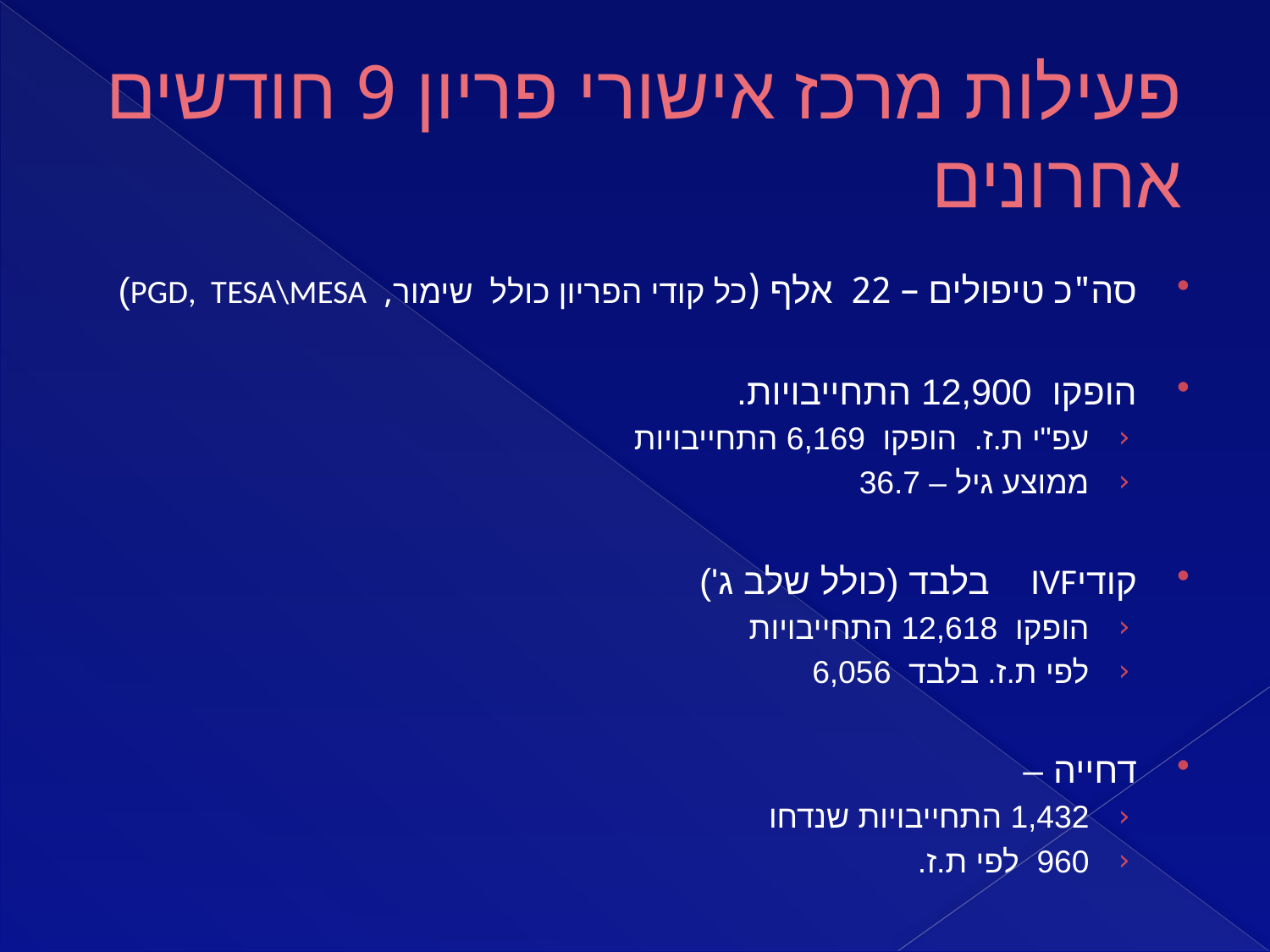

# פעילות מרכז אישורי פריון 9 חודשים אחרונים
סה"כ טיפולים – 22  אלף (כל קודי הפריון כולל  שימור,  PGD,  TESA\MESA)

הופקו  12,900 התחייבויות.
עפ"י ת.ז.  הופקו  6,169 התחייבויות
ממוצע גיל – 36.7

קודיIVF    בלבד (כולל שלב ג')
הופקו  12,618 התחייבויות
לפי ת.ז. בלבד  6,056

דחייה –
1,432 התחייבויות שנדחו
960  לפי ת.ז.